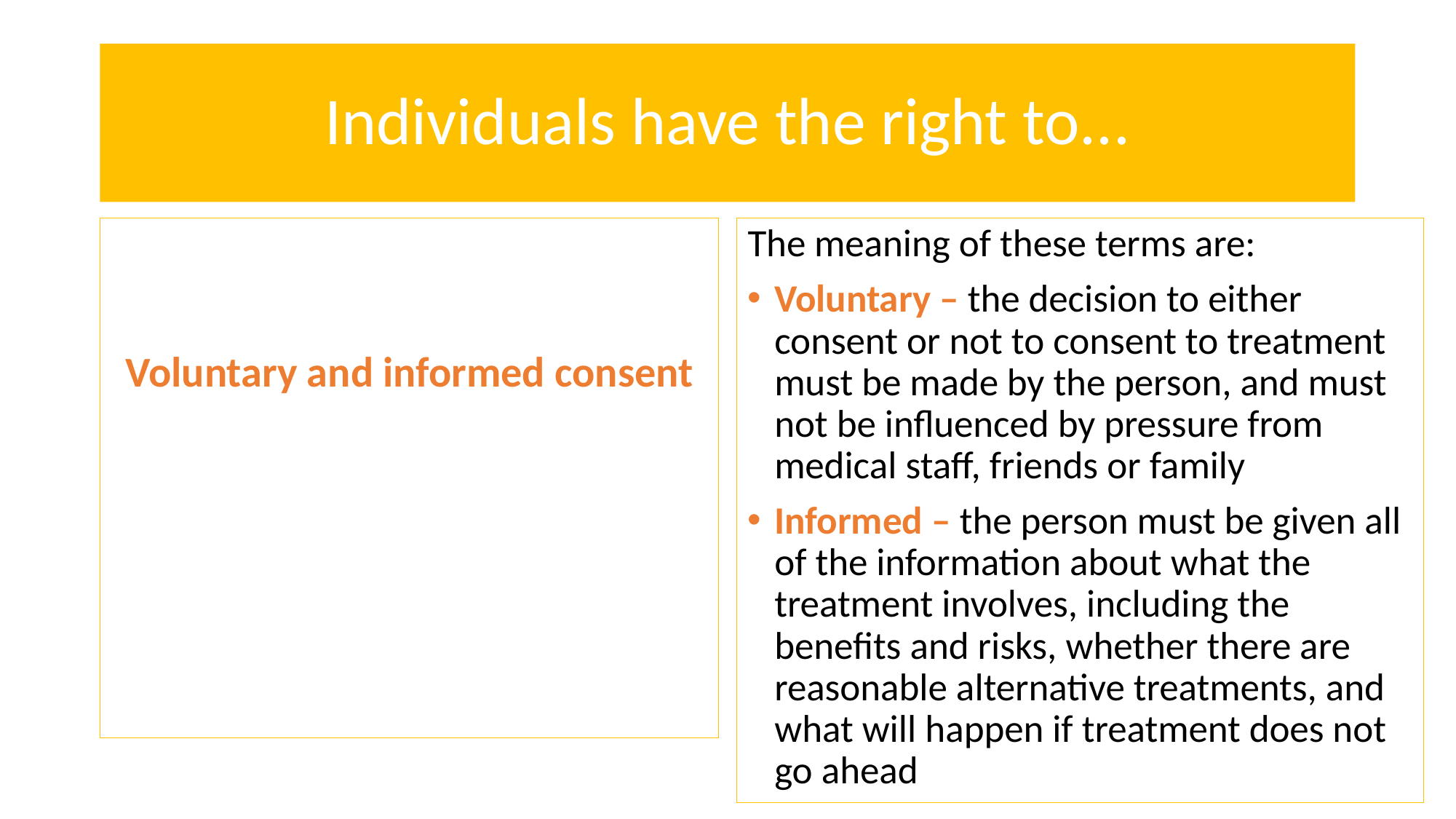

# Individuals have the right to...

Voluntary and informed consent

The meaning of these terms are:
Voluntary – the decision to either consent or not to consent to treatment must be made by the person, and must not be influenced by pressure from medical staff, friends or family
Informed – the person must be given all of the information about what the treatment involves, including the benefits and risks, whether there are reasonable alternative treatments, and what will happen if treatment does not go ahead